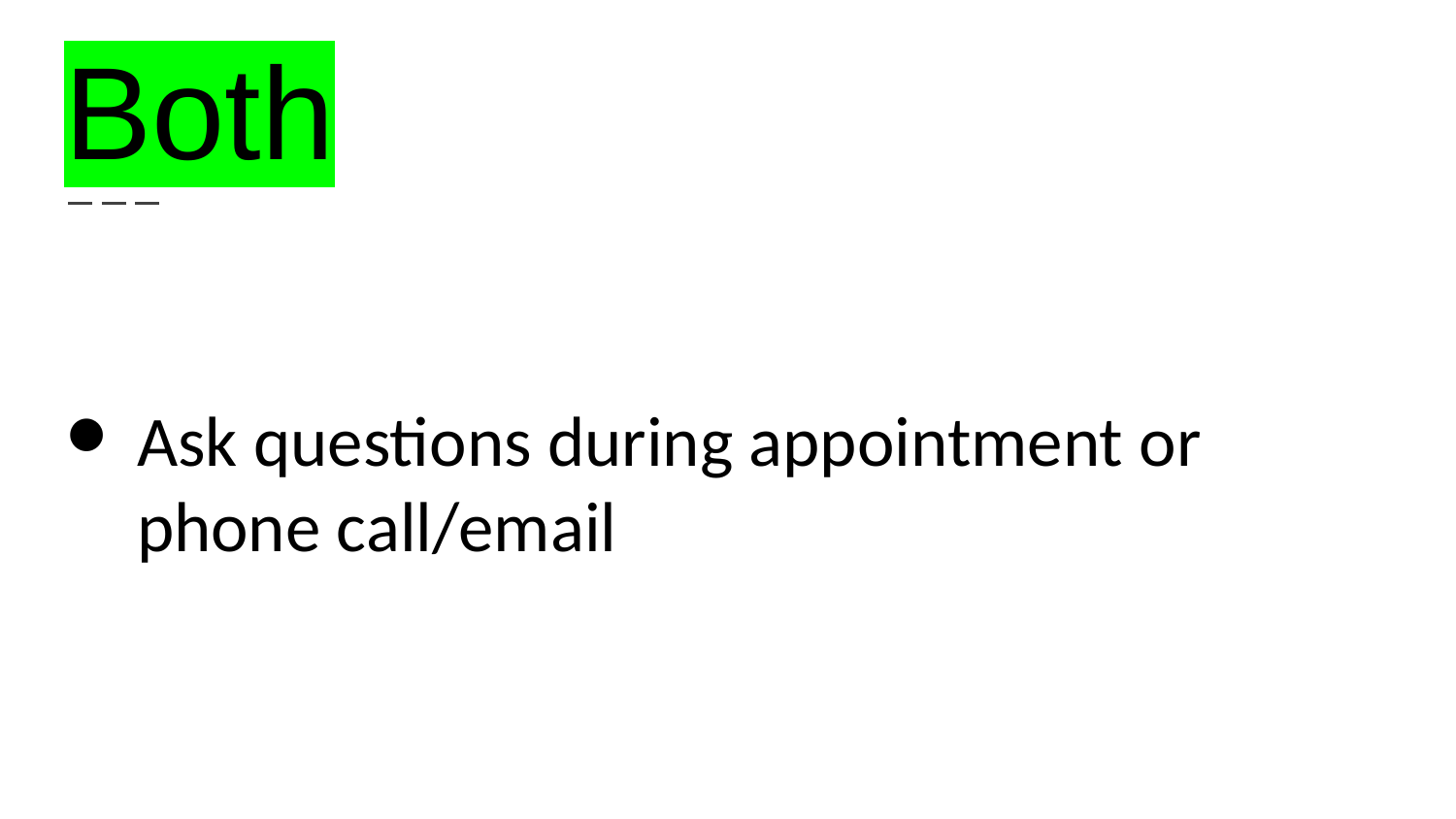

# Both
Ask questions during appointment or phone call/email